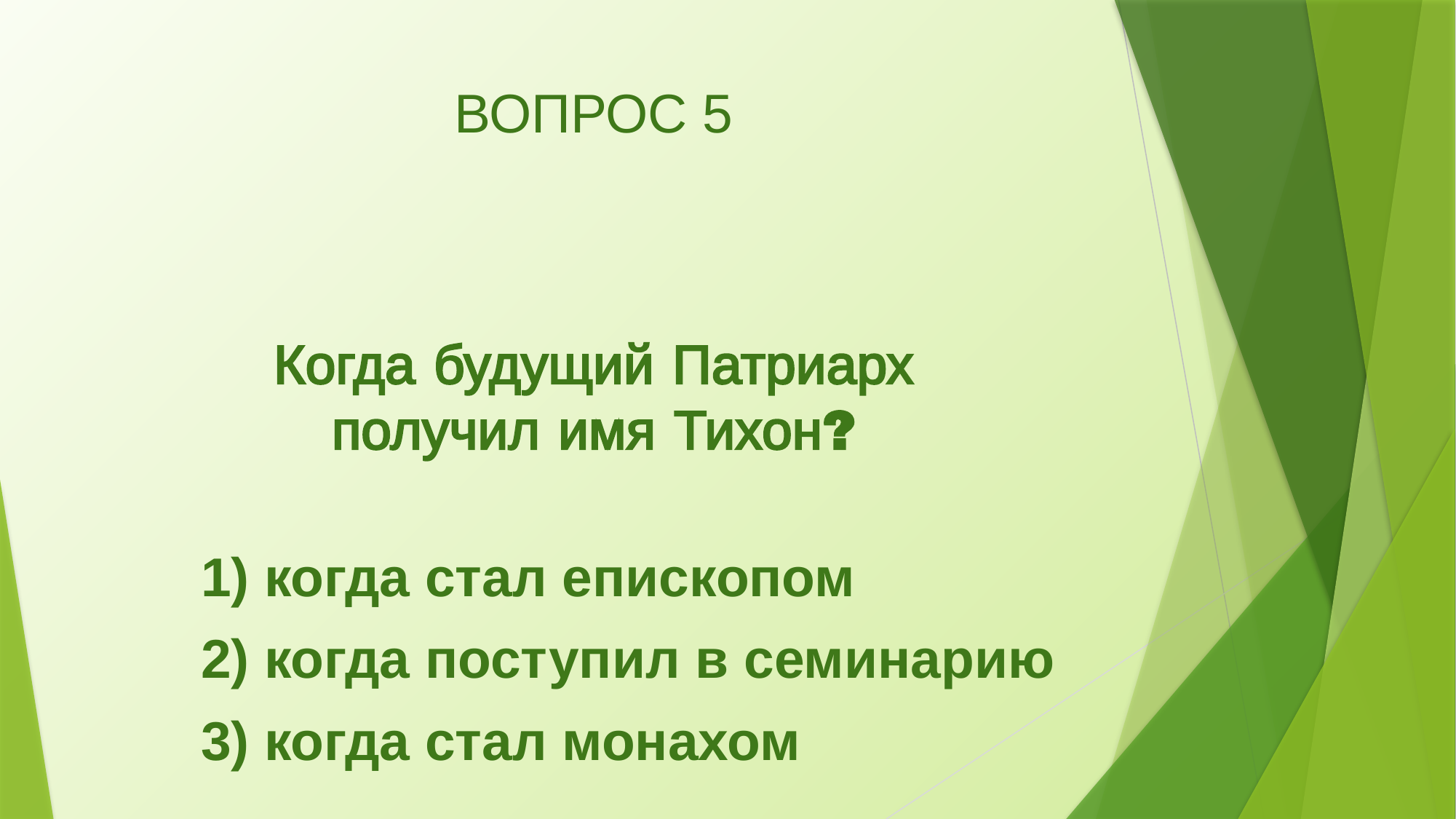

# ВОПРОС 5

Когда будущий Патриарх
получил имя Тихон?

	1) когда стал епископом
	2) когда поступил в семинарию
	3) когда стал монахом